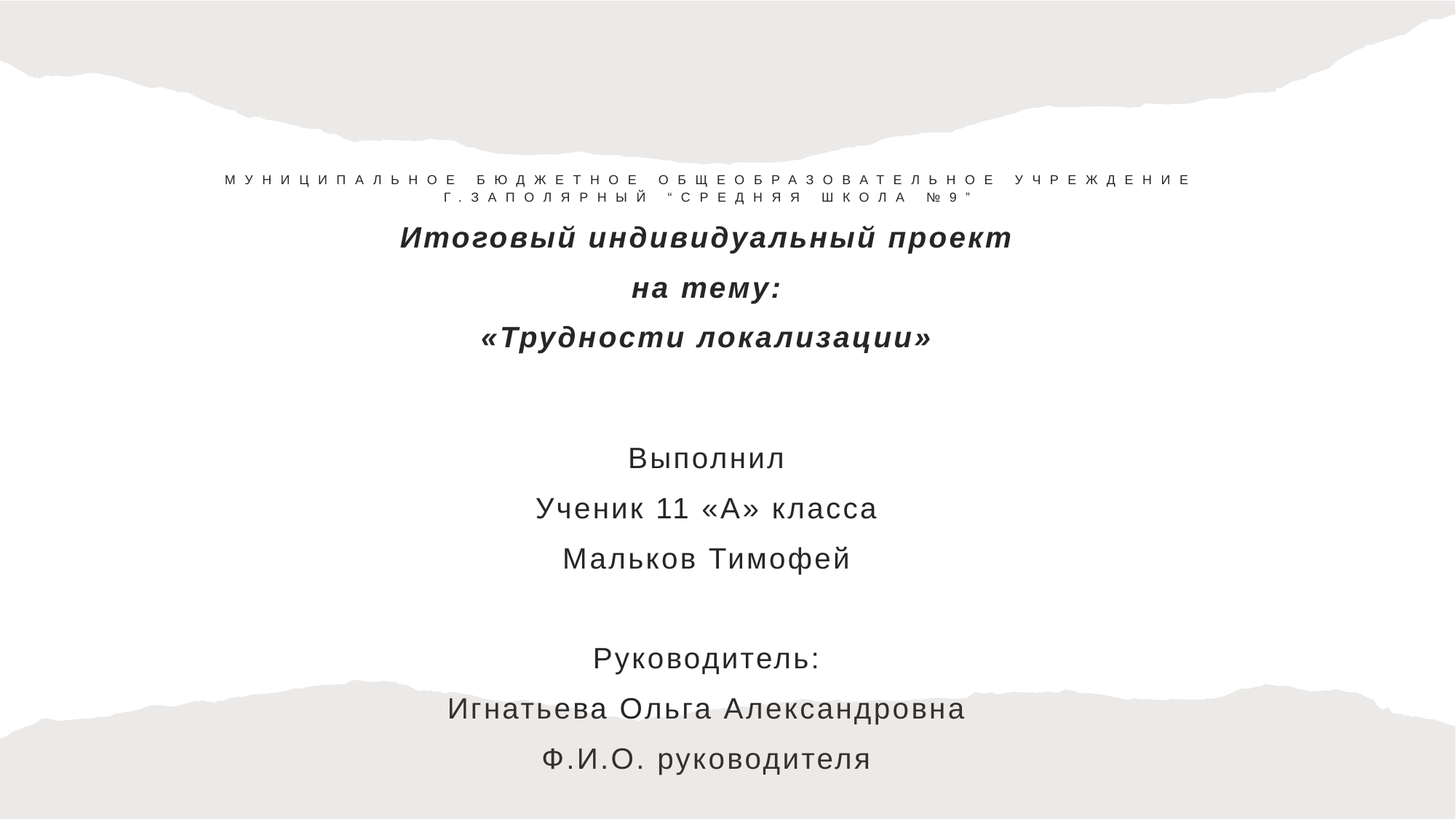

# Муниципальное бюджетное общеобразовательное учреждение
г.Заполярный “Средняя школа №9”

Итоговый индивидуальный проект
на тему:
«Трудности локализации»
Выполнил
Ученик 11 «А» класса
Мальков Тимофей

Руководитель:
Игнатьева Ольга Александровна
Ф.И.О. руководителя